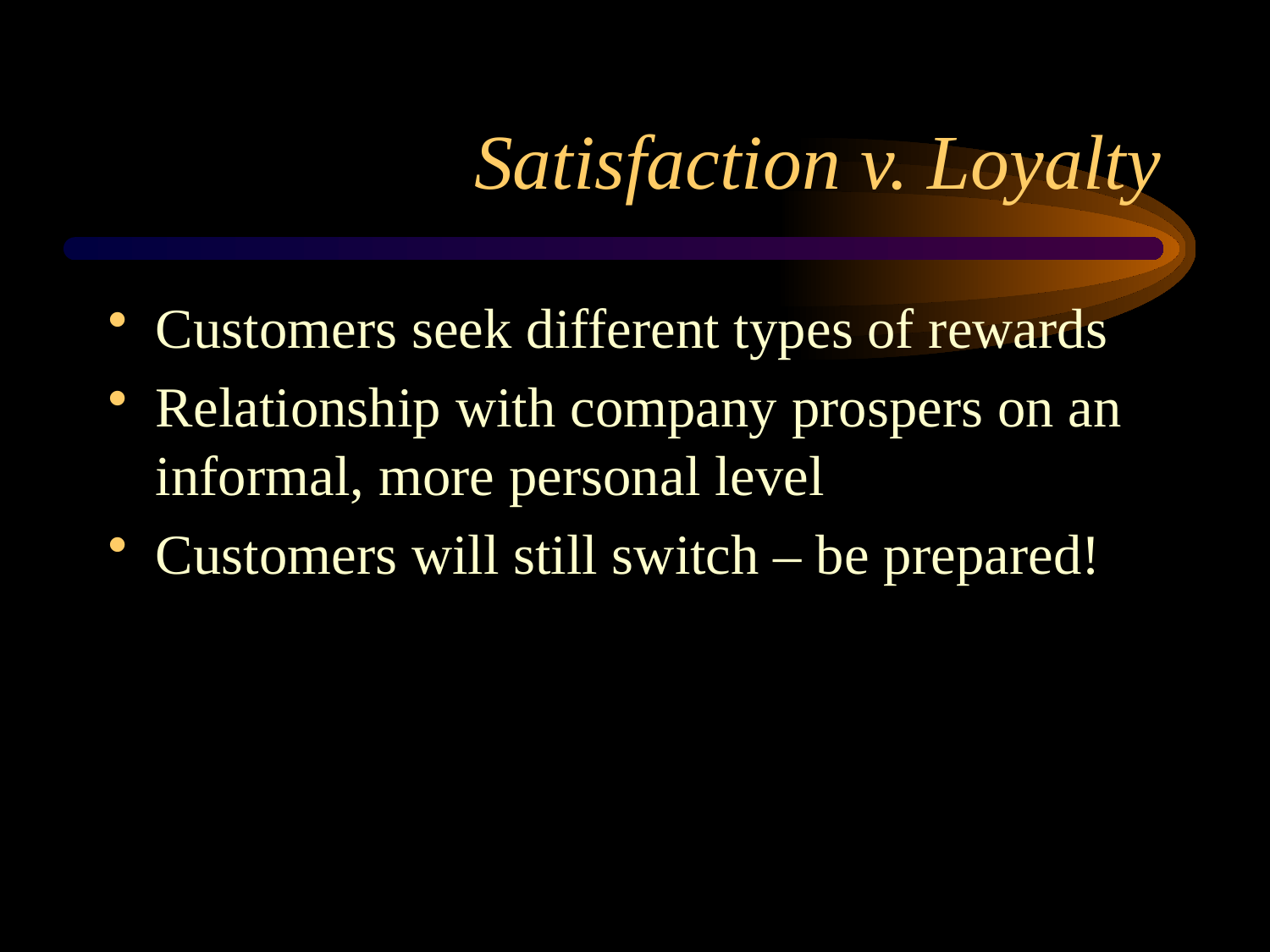

# Satisfaction v. Loyalty
Customers seek different types of rewards
Relationship with company prospers on an informal, more personal level
Customers will still switch – be prepared!